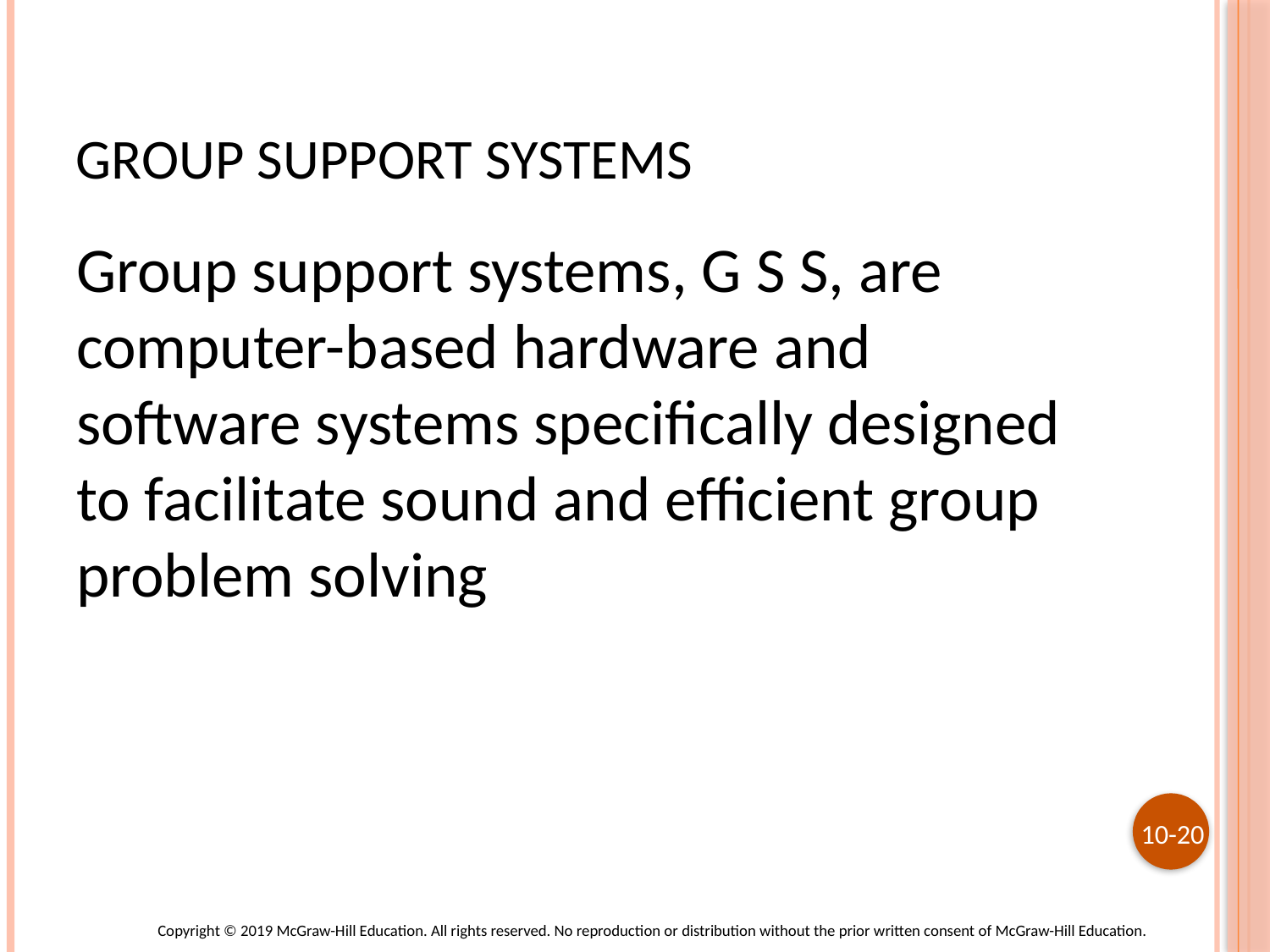

# Group support systems
Group support systems, G S S, are computer-based hardware and software systems specifically designed to facilitate sound and efficient group problem solving